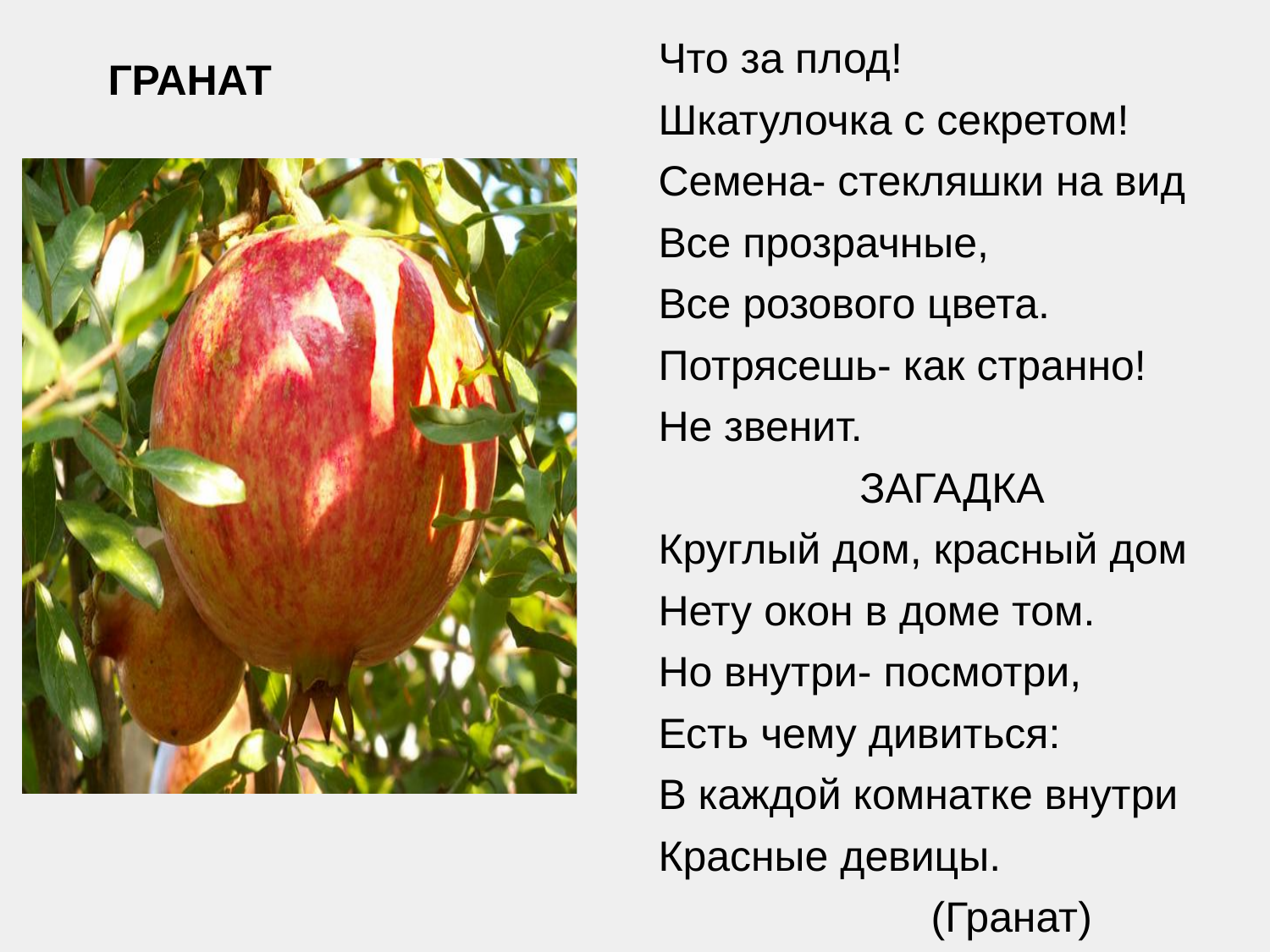

Что за плод!
Шкатулочка с секретом!
Семена- стекляшки на вид
Все прозрачные,
Все розового цвета.
Потрясешь- как странно!
Не звенит.
                 ЗАГАДКА
Круглый дом, красный дом
Нету окон в доме том.
Но внутри- посмотри,
Есть чему дивиться:
В каждой комнатке внутри
Красные девицы.
                       (Гранат)

# ГРАНАТ